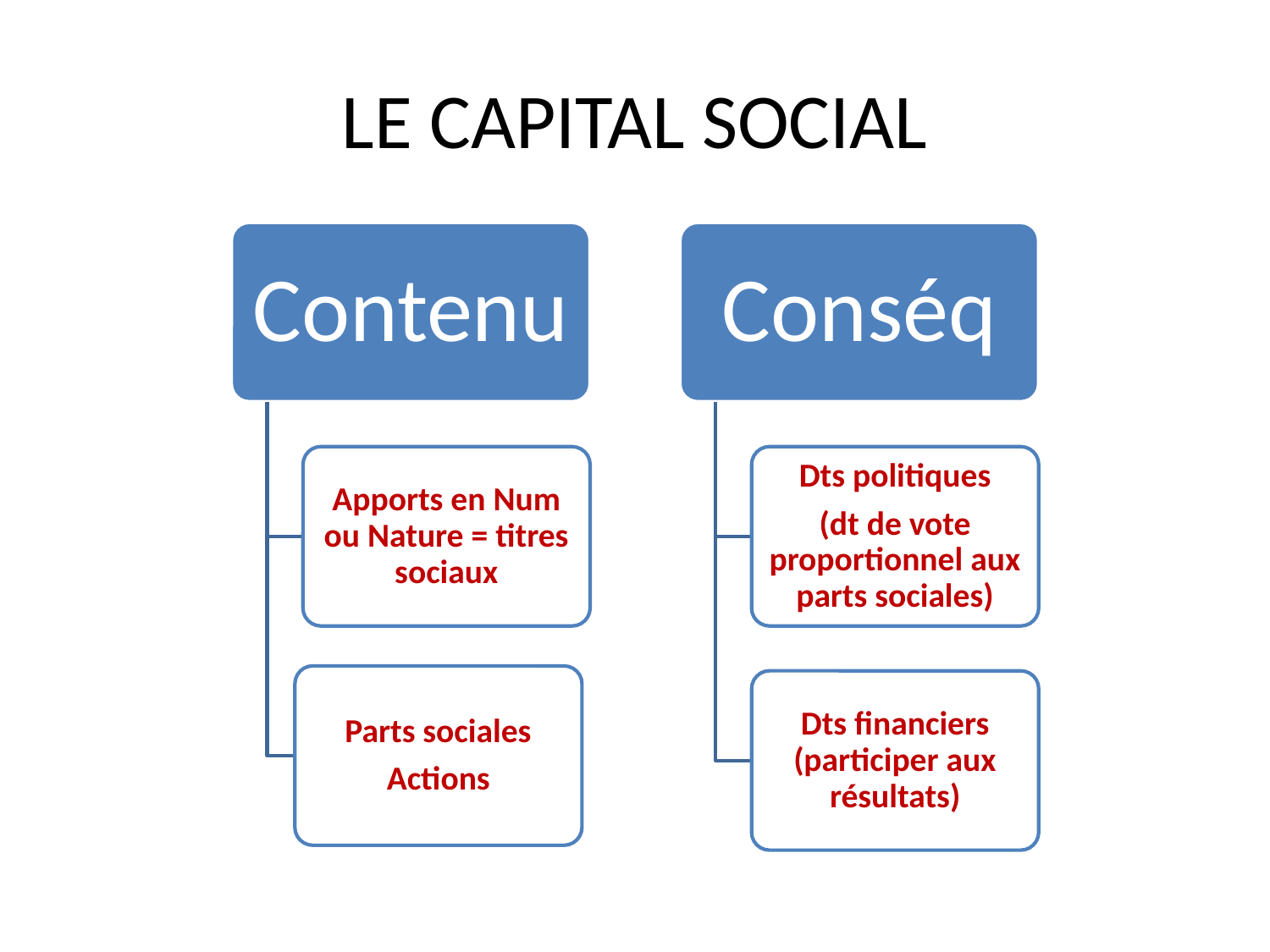

# LE CAPITAL SOCIAL
Contenu
Apports en Num ou Nature = titres sociaux
Parts sociales
Actions
Conséq
Dts politiques
(dt de vote proportionnel aux parts sociales)
Dts financiers (participer aux résultats)